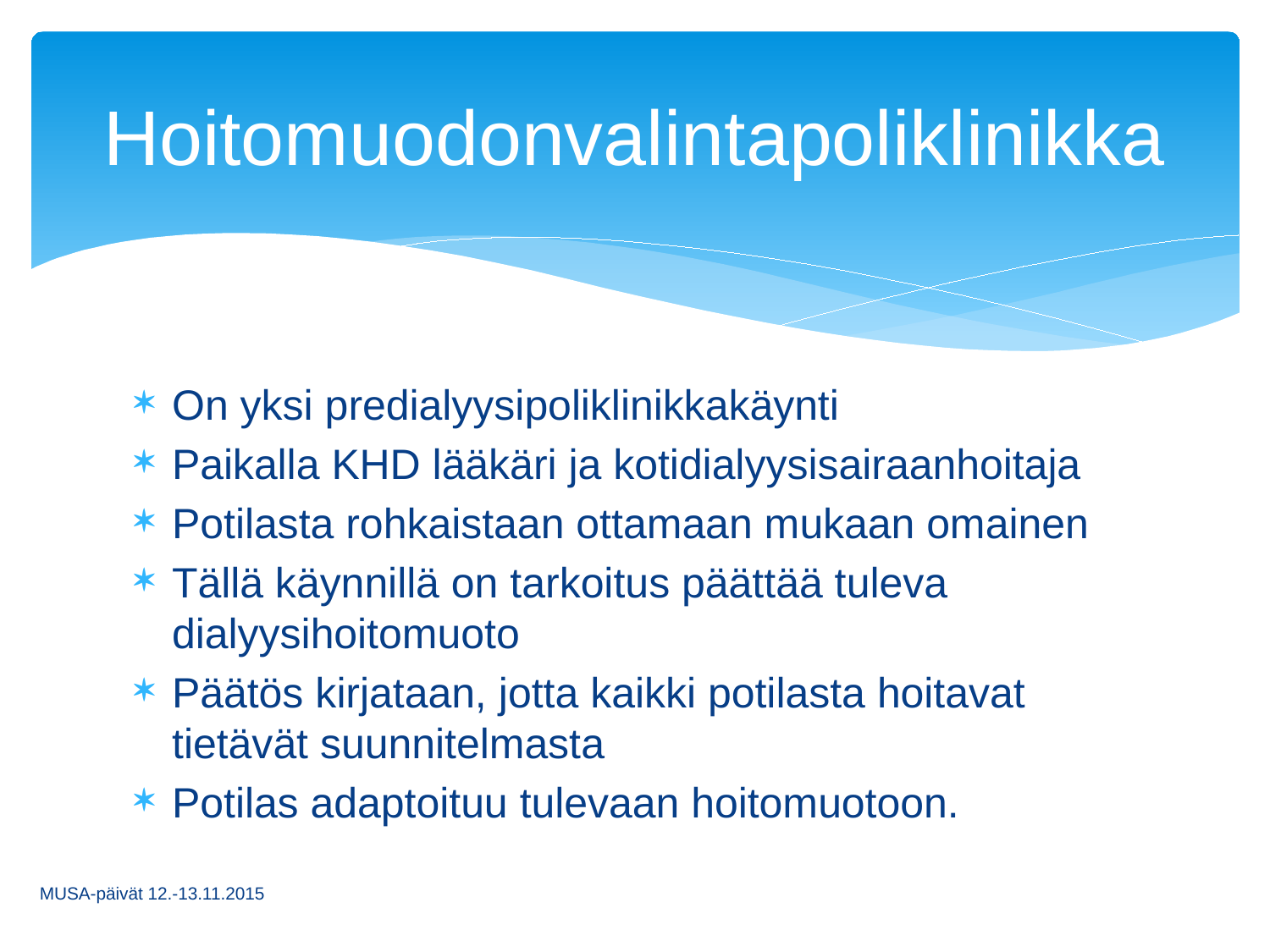

# Hoitomuodonvalintapoliklinikka
On yksi predialyysipoliklinikkakäynti
Paikalla KHD lääkäri ja kotidialyysisairaanhoitaja
Potilasta rohkaistaan ottamaan mukaan omainen
Tällä käynnillä on tarkoitus päättää tuleva dialyysihoitomuoto
Päätös kirjataan, jotta kaikki potilasta hoitavat tietävät suunnitelmasta
Potilas adaptoituu tulevaan hoitomuotoon.
MUSA-päivät 12.-13.11.2015